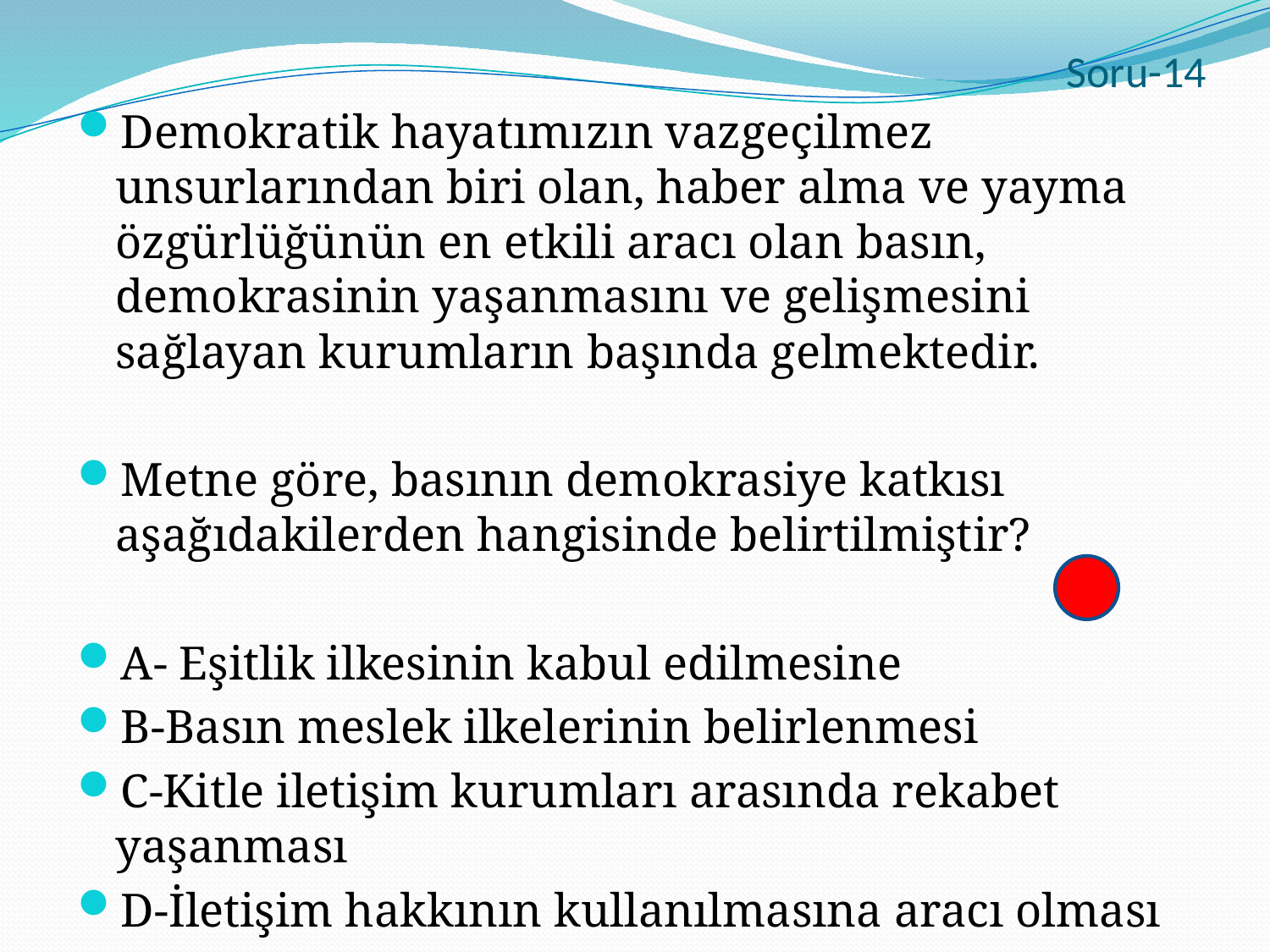

# Soru-14
Demokratik hayatımızın vazgeçilmez unsurlarından biri olan, haber alma ve yayma özgürlüğünün en etkili aracı olan basın, demokrasinin yaşanmasını ve gelişmesini sağlayan kurumların başında gelmektedir.

Metne göre, basının demokrasiye katkısı aşağıdakilerden hangisinde belirtilmiştir?

A- Eşitlik ilkesinin kabul edilmesine
B-Basın meslek ilkelerinin belirlenmesi
C-Kitle iletişim kurumları arasında rekabet yaşanması
D-İletişim hakkının kullanılmasına aracı olması